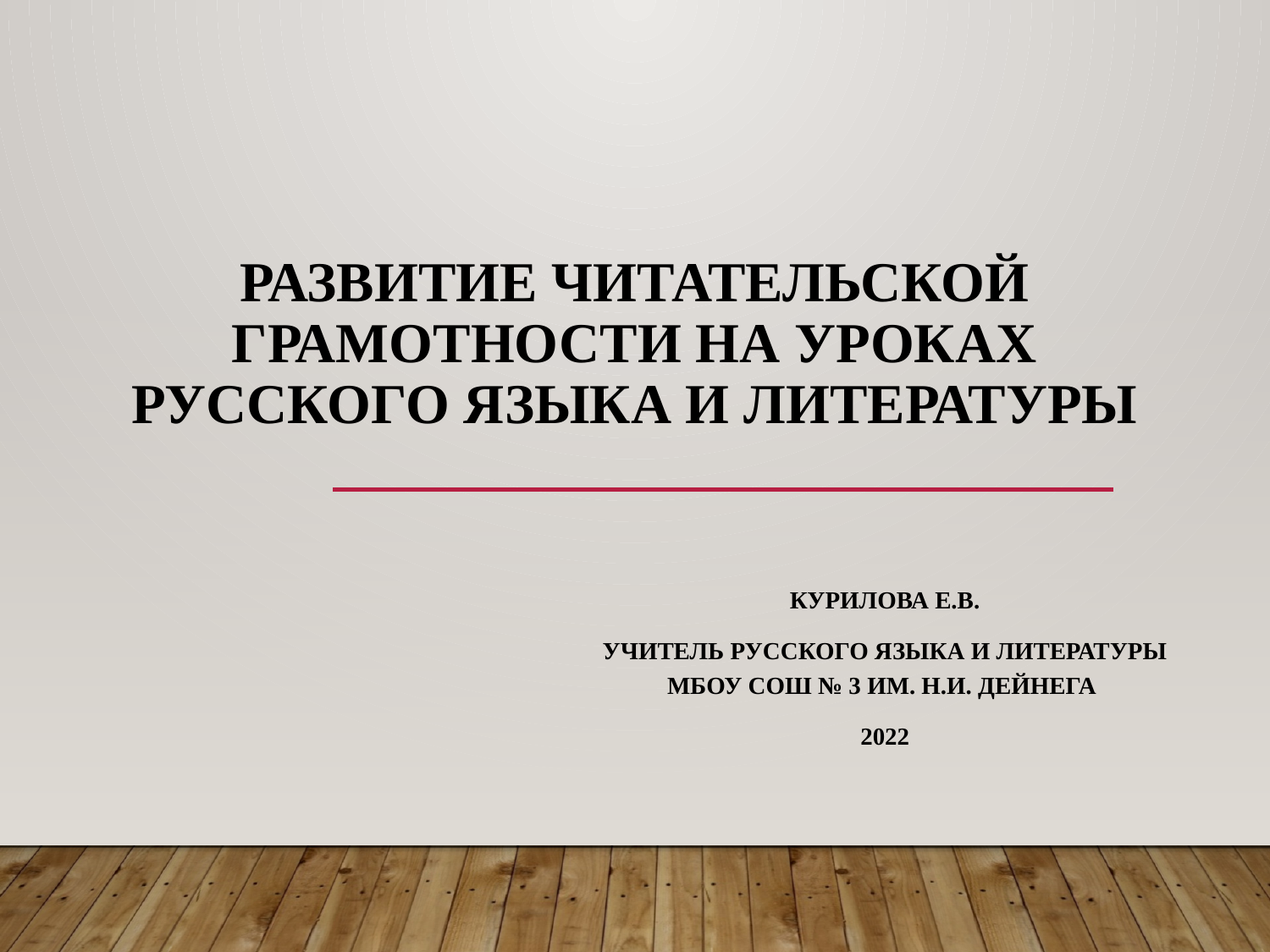

# РАЗВИТИЕ ЧИТАТЕЛЬСКОЙ ГРАМОТНОСТИ НА УРОКАХ РУССКОГО ЯЗЫКА И ЛИТЕРАТУРЫ
Курилова Е.В.
учитель русского языка и литературы МБОУ СОШ № 3 им. Н.И. Дейнега
2022